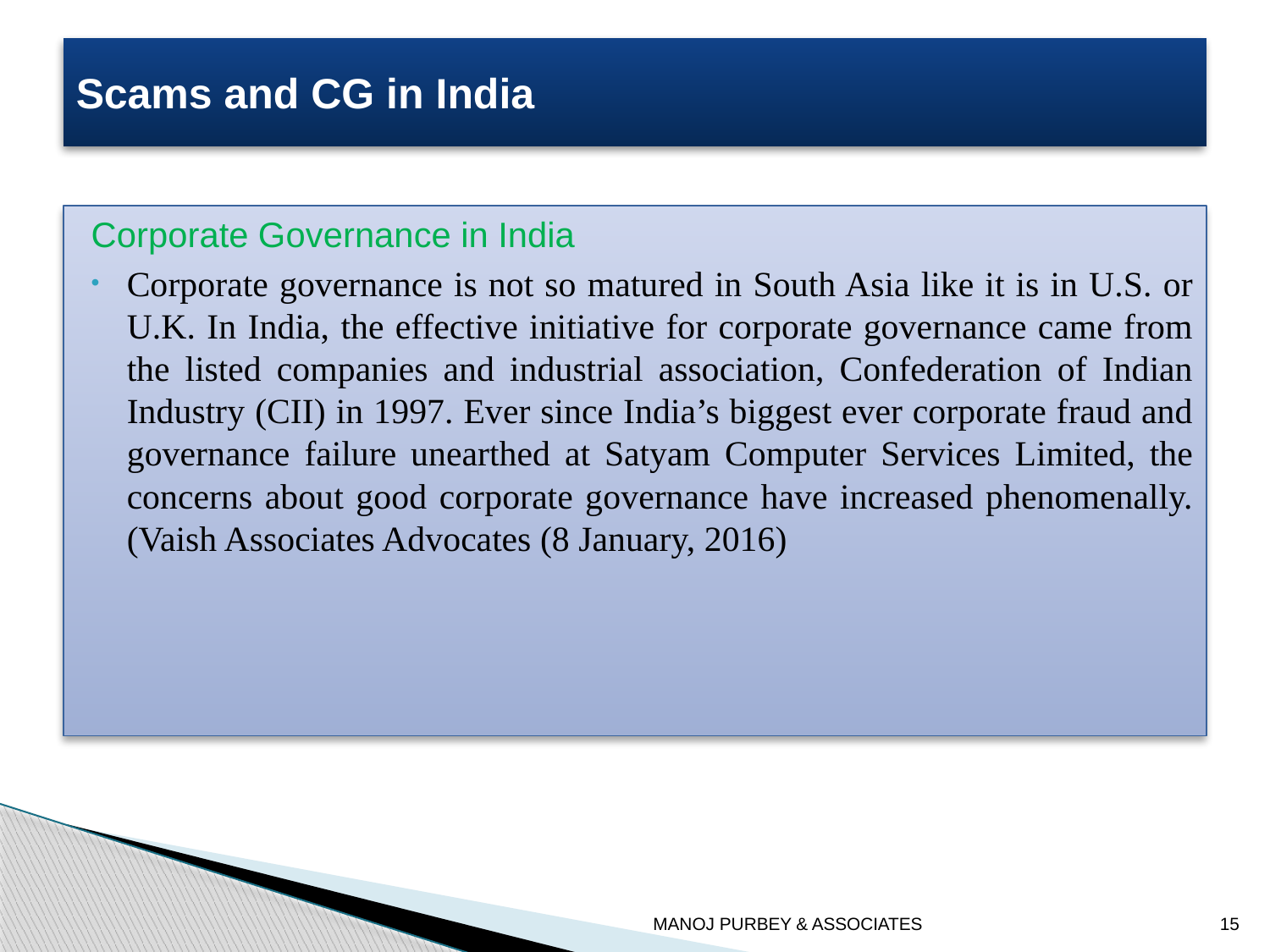

# Scams and CG in India
Corporate Governance in India
Corporate governance is not so matured in South Asia like it is in U.S. or U.K. In India, the effective initiative for corporate governance came from the listed companies and industrial association, Confederation of Indian Industry (CII) in 1997. Ever since India’s biggest ever corporate fraud and governance failure unearthed at Satyam Computer Services Limited, the concerns about good corporate governance have increased phenomenally. (Vaish Associates Advocates (8 January, 2016)

MANOJ PURBEY & ASSOCIATES
15